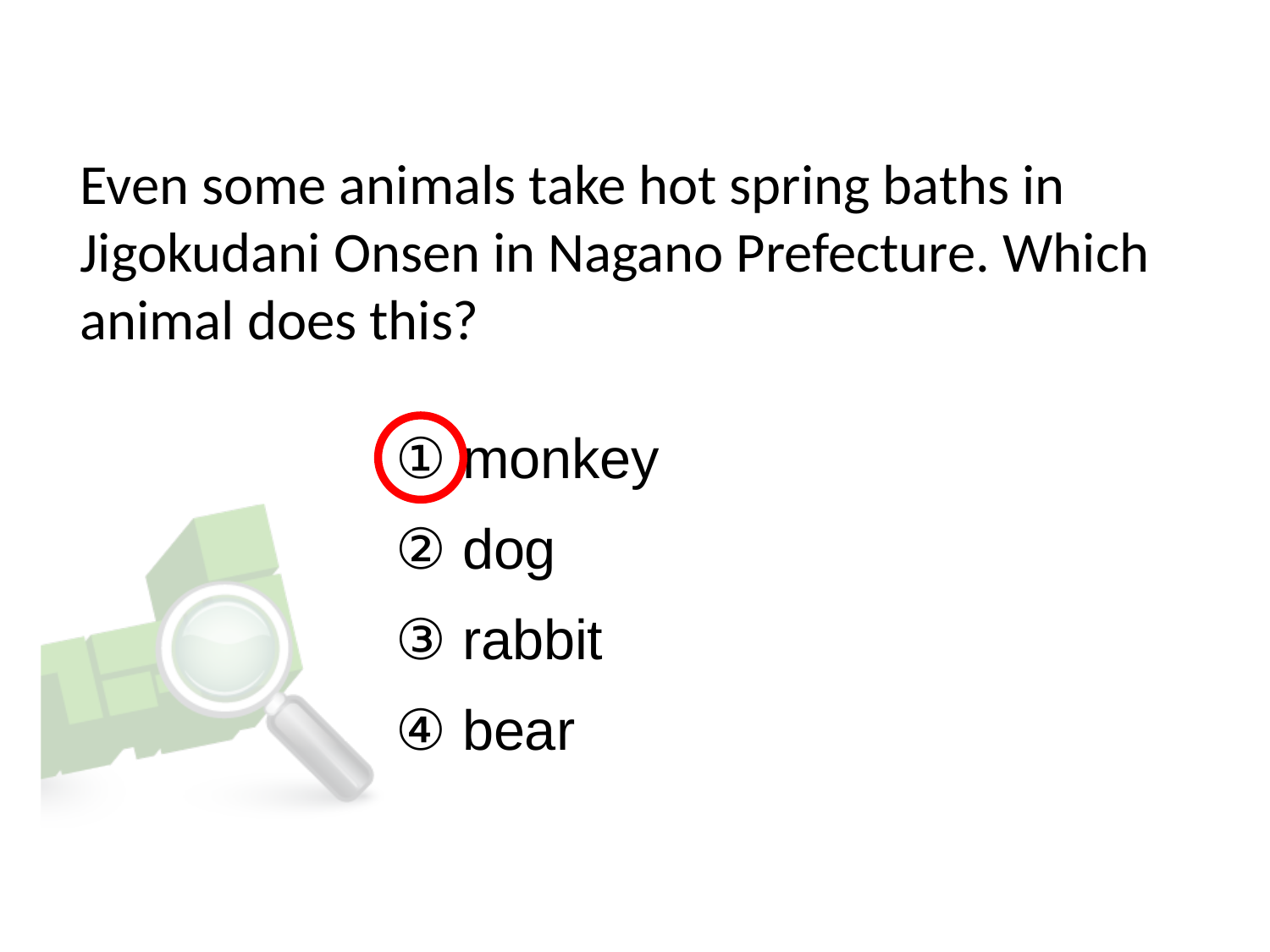

# Even some animals take hot spring baths in Jigokudani Onsen in Nagano Prefecture. Which animal does this?

① monkey
② dog
③ rabbit
④ bear